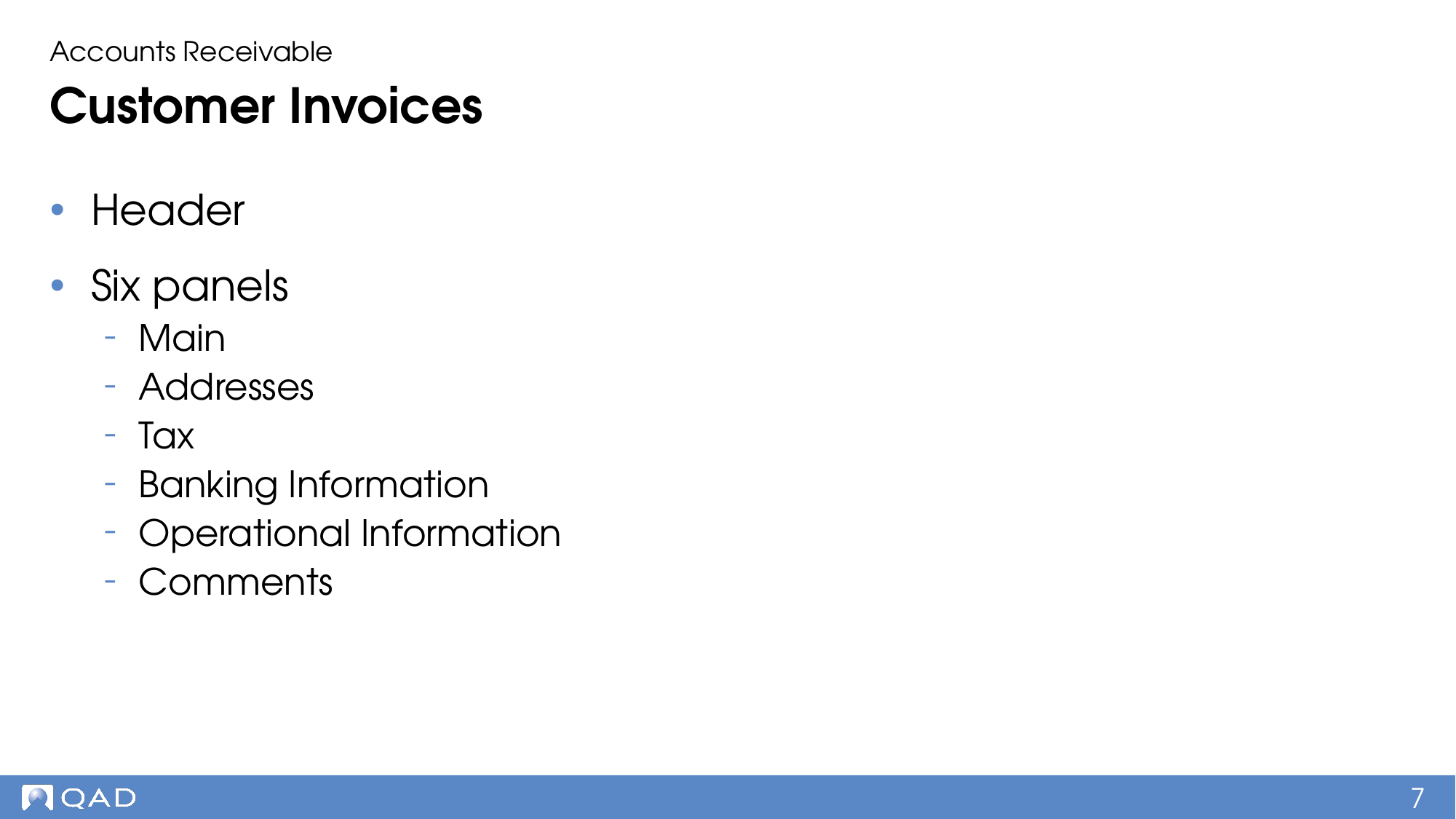

Accounts Receivable
# Customer Invoices
Header
Six panels
Main
Addresses
Tax
Banking Information
Operational Information
Comments

7